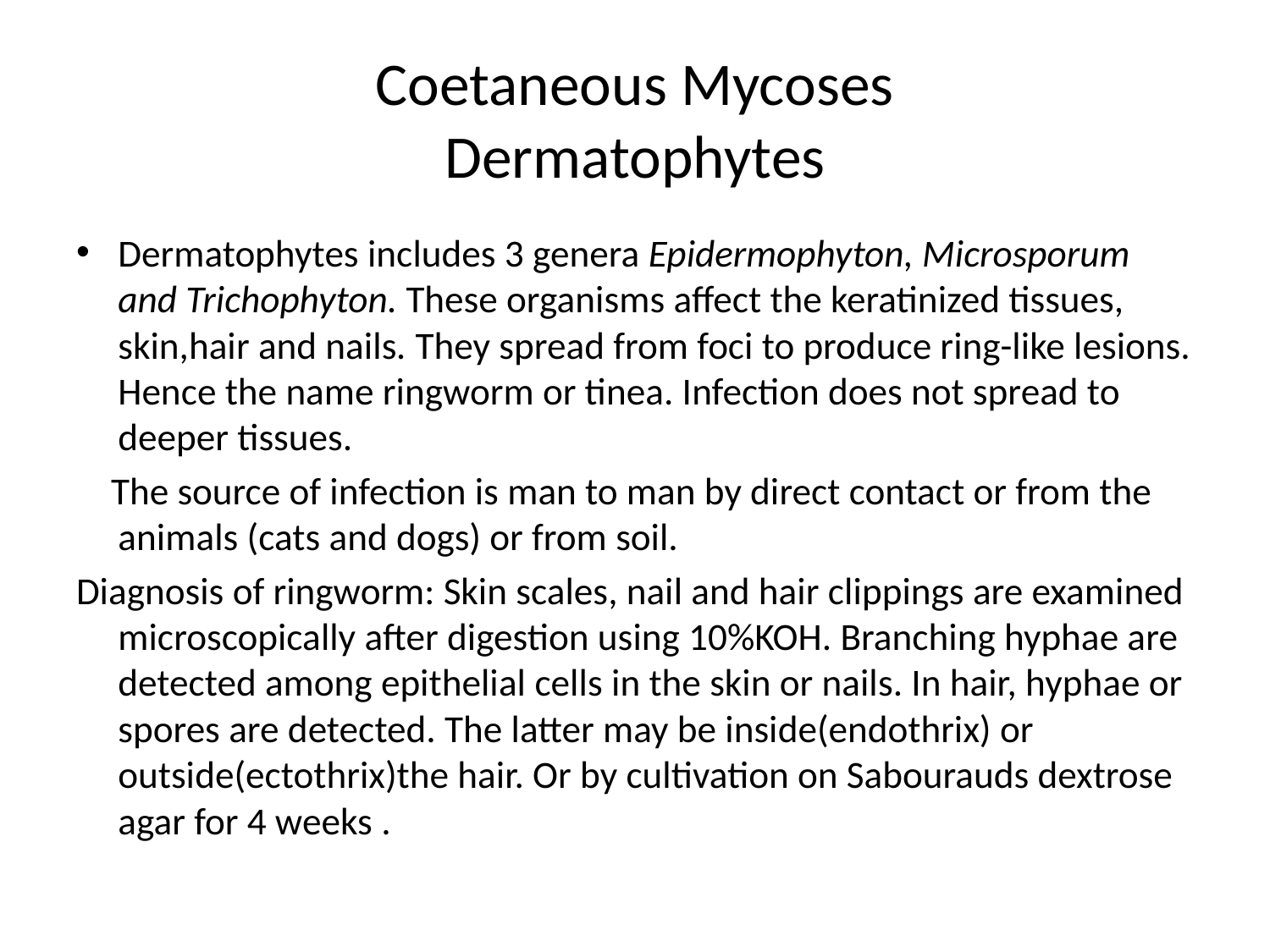

# Coetaneous Mycoses Dermatophytes
Dermatophytes includes 3 genera Epidermophyton, Microsporum and Trichophyton. These organisms affect the keratinized tissues, skin,hair and nails. They spread from foci to produce ring-like lesions. Hence the name ringworm or tinea. Infection does not spread to deeper tissues.
    The source of infection is man to man by direct contact or from the animals (cats and dogs) or from soil.
Diagnosis of ringworm: Skin scales, nail and hair clippings are examined microscopically after digestion using 10%KOH. Branching hyphae are detected among epithelial cells in the skin or nails. In hair, hyphae or spores are detected. The latter may be inside(endothrix) or outside(ectothrix)the hair. Or by cultivation on Sabourauds dextrose agar for 4 weeks .